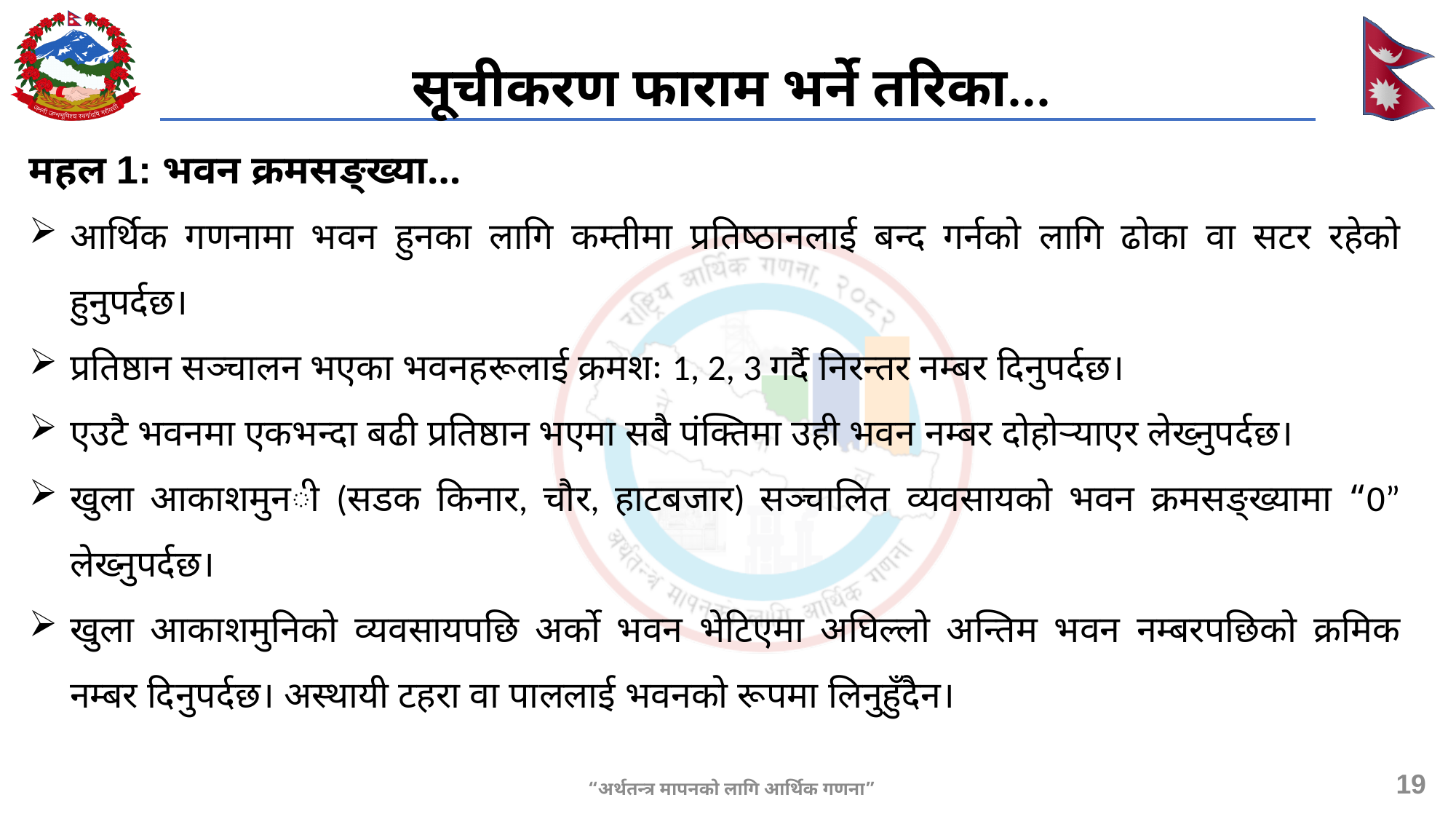

सूचीकरण फाराम भर्ने तरिका...
#
महल 1: भवन क्रमसङ्ख्या…
आर्थिक गणनामा भवन हुनका लागि कम्तीमा प्रतिष्ठानलाई बन्द गर्नको लागि ढोका वा सटर रहेको हुनुपर्दछ।
प्रतिष्ठान सञ्चालन भएका भवनहरूलाई क्रमशः 1, 2, 3 गर्दै निरन्तर नम्बर दिनुपर्दछ।
एउटै भवनमा एकभन्दा बढी प्रतिष्ठान भएमा सबै पंक्तिमा उही भवन नम्बर दोहोर्‍याएर लेख्नुपर्दछ।
खुला आकाशमुनी (सडक किनार, चौर, हाटबजार) सञ्चालित व्यवसायको भवन क्रमसङ्ख्यामा “0” लेख्नुपर्दछ।
खुला आकाशमुनिको व्यवसायपछि अर्को भवन भेटिएमा अघिल्लो अन्तिम भवन नम्बरपछिको क्रमिक नम्बर दिनुपर्दछ। अस्थायी टहरा वा पाललाई भवनको रूपमा लिनुहुँदैन।
19
“अर्थतन्त्र मापनको लागि आर्थिक गणना”